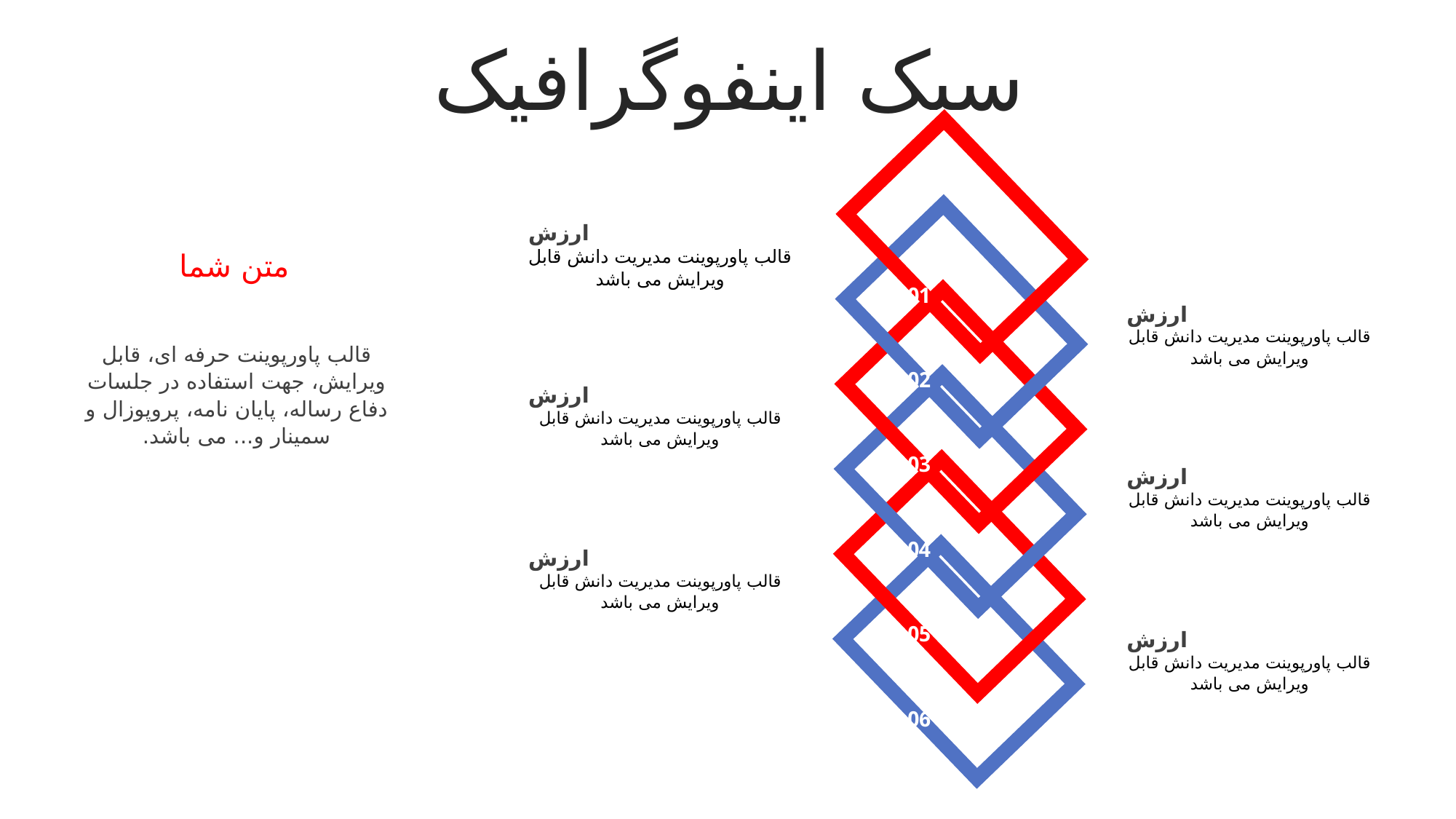

سبک اینفوگرافیک

ارزش

قالب پاورپوینت مدیریت دانش قابل ویرایش می باشد
متن شما
01
ارزش

قالب پاورپوینت مدیریت دانش قابل ویرایش می باشد
قالب پاورپوینت حرفه ای، قابل ویرایش، جهت استفاده در جلسات دفاع رساله، پایان نامه، پروپوزال و سمینار و... می باشد.
02
ارزش

قالب پاورپوینت مدیریت دانش قابل ویرایش می باشد
03
ارزش

قالب پاورپوینت مدیریت دانش قابل ویرایش می باشد
04
ارزش

قالب پاورپوینت مدیریت دانش قابل ویرایش می باشد
05
ارزش

قالب پاورپوینت مدیریت دانش قابل ویرایش می باشد
06